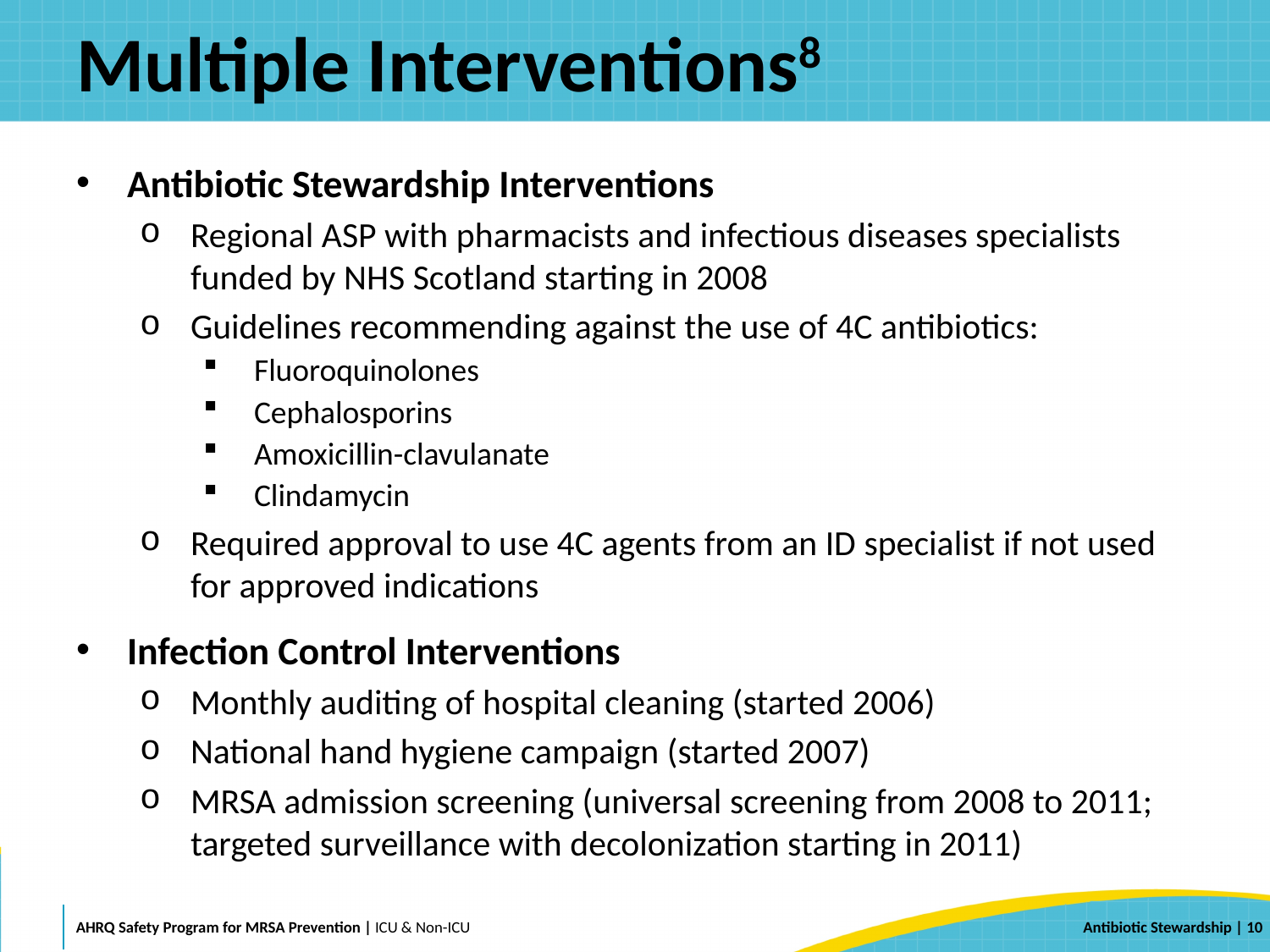

# Multiple Interventions8
Antibiotic Stewardship Interventions
Regional ASP with pharmacists and infectious diseases specialists funded by NHS Scotland starting in 2008
Guidelines recommending against the use of 4C antibiotics:
Fluoroquinolones
Cephalosporins
Amoxicillin-clavulanate
Clindamycin
Required approval to use 4C agents from an ID specialist if not used for approved indications
Infection Control Interventions
Monthly auditing of hospital cleaning (started 2006)
National hand hygiene campaign (started 2007)
MRSA admission screening (universal screening from 2008 to 2011; targeted surveillance with decolonization starting in 2011)
 | 10